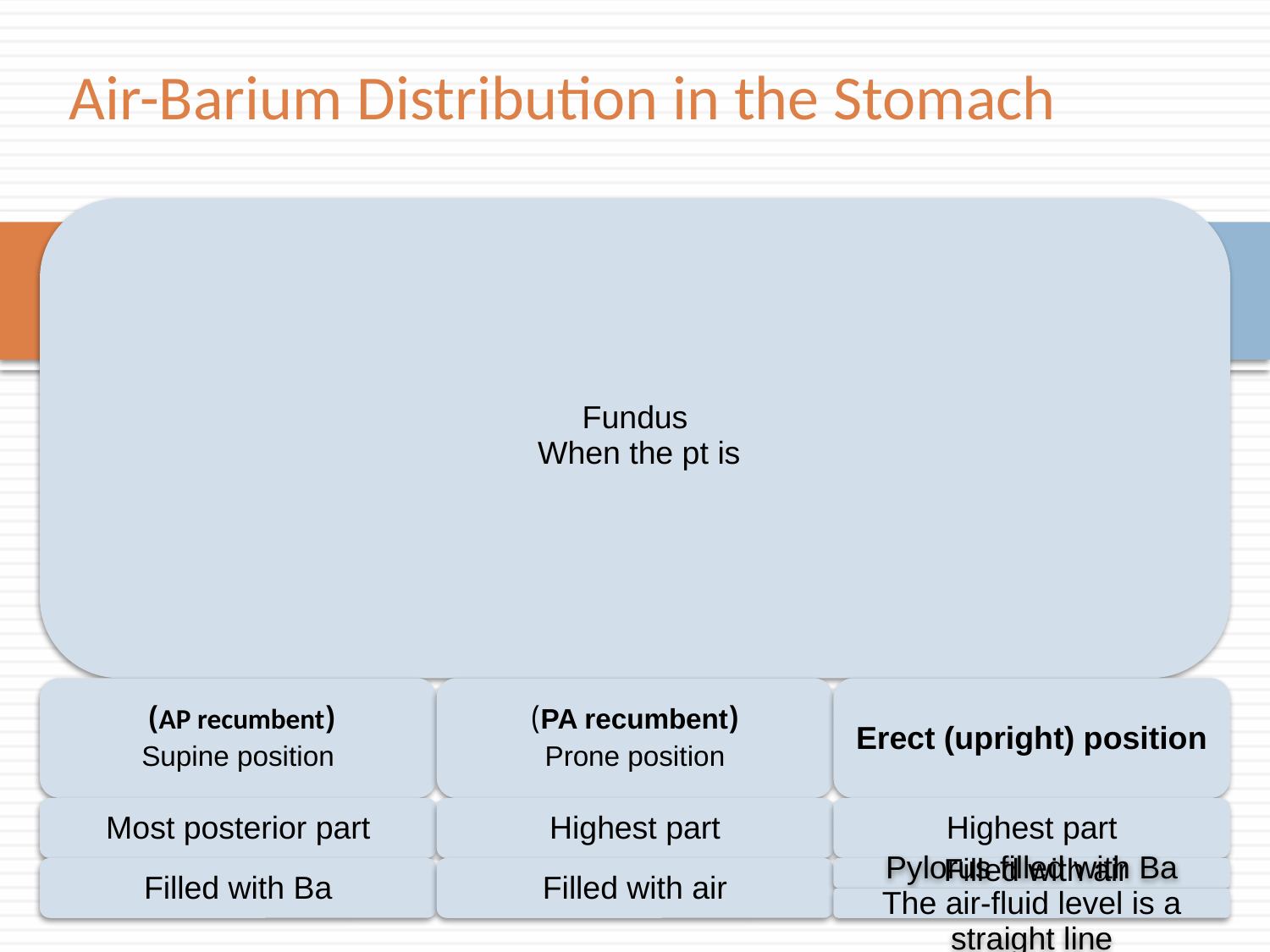

Air-Barium Distribution in the Stomach
Fundus
When the pt is
Supine position
Most posterior part
Prone position
Highest part
Erect (upright) position
Filled with Ba
Filled with air
Highest part
Filled with air
The air-fluid level is a straight line
# Label: 1, 2
2